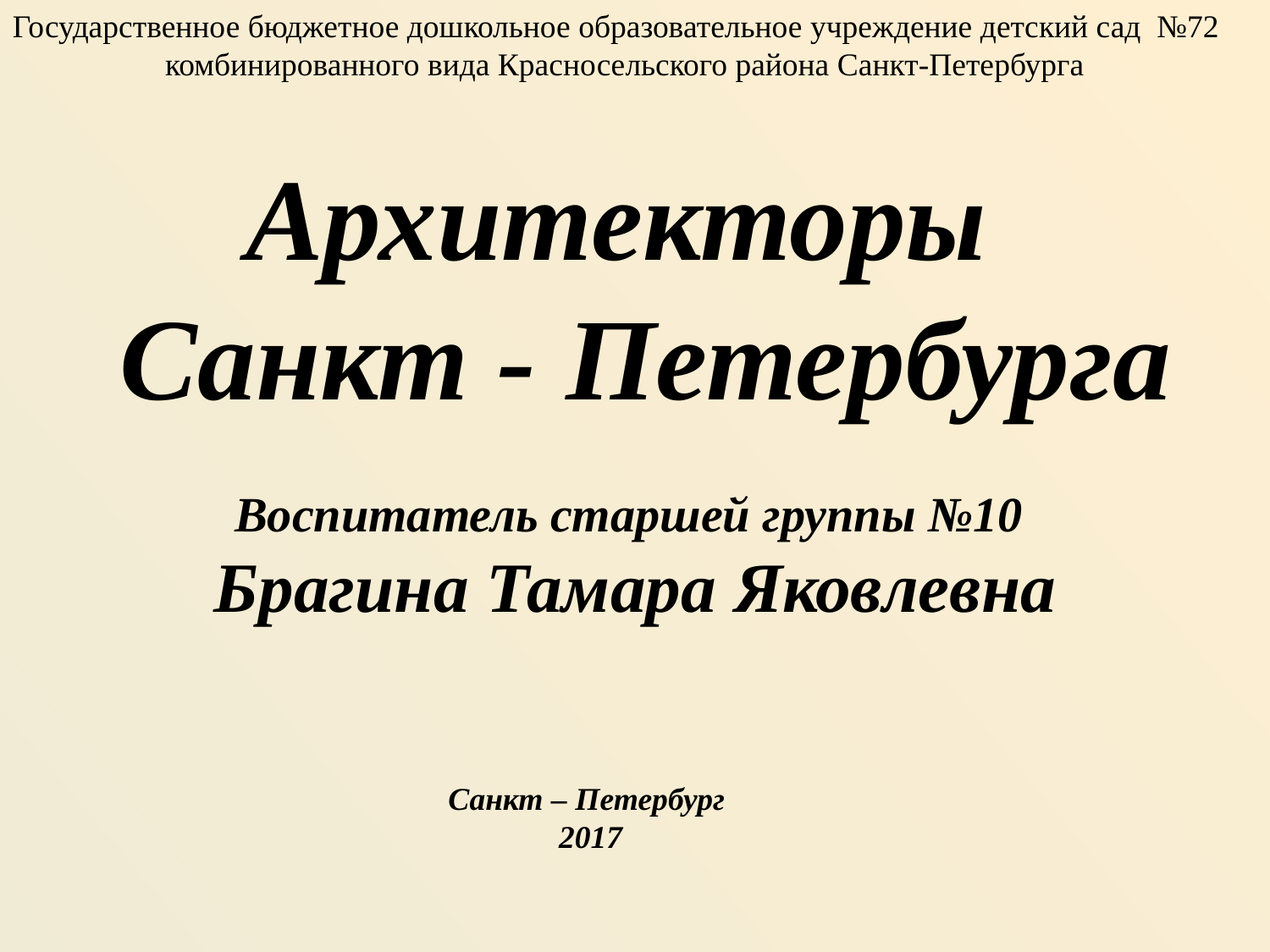

Государственное бюджетное дошкольное образовательное учреждение детский сад  №72
                   комбинированного вида Красносельского района Санкт-Петербурга
Архитекторы
Санкт - Петербурга
Воспитатель старшей группы №10
Брагина Тамара Яковлевна
Санкт – Петербург
2017